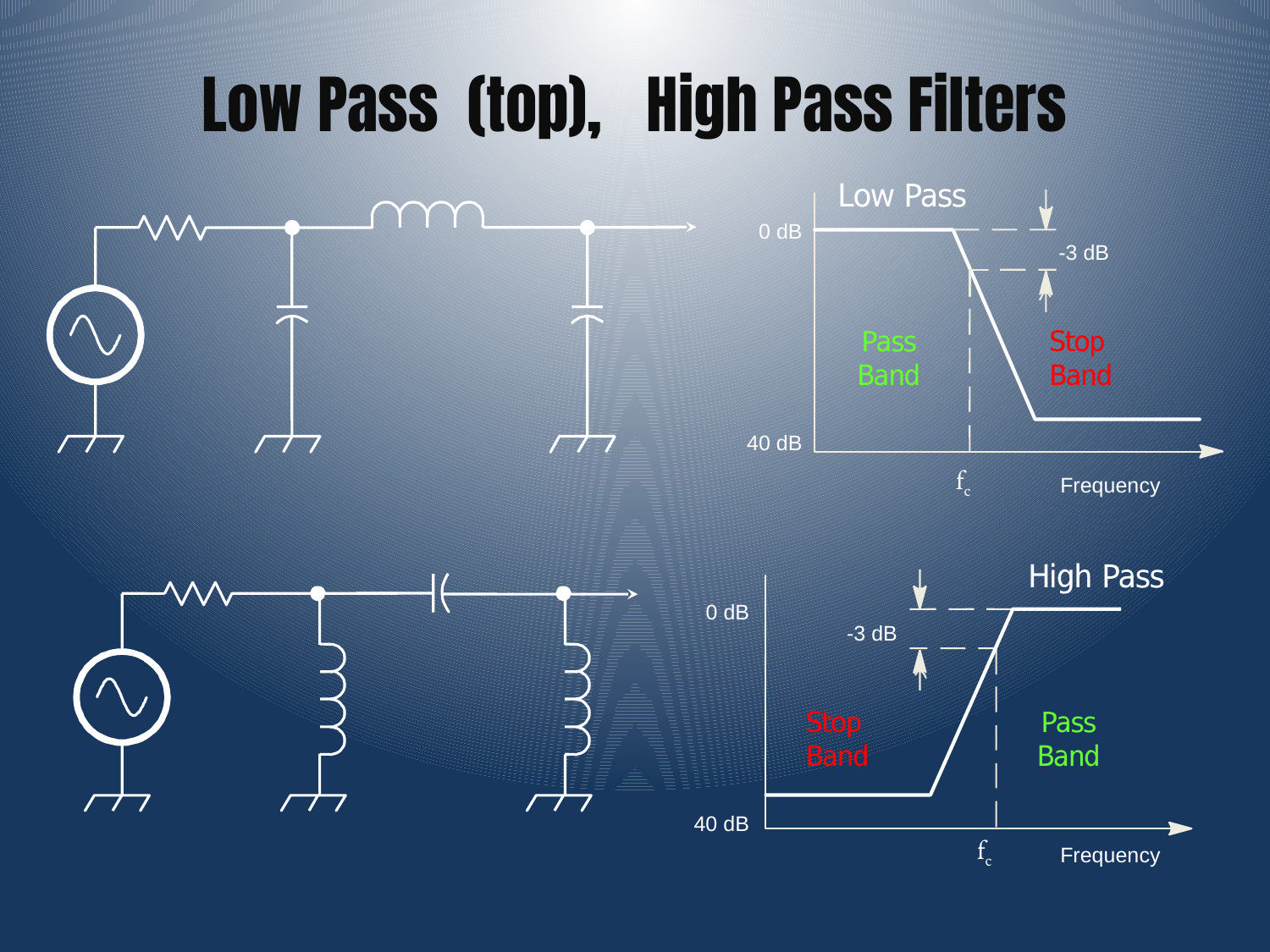

# Low Pass  (top),   High Pass Filters
Low Pass

0 dB

-3 dB

Pass Band
Stop Band

40 dB

fc
Frequency

High Pass

0 dB

-3 dB

Stop Band
Pass Band

40 dB

fc
Frequency